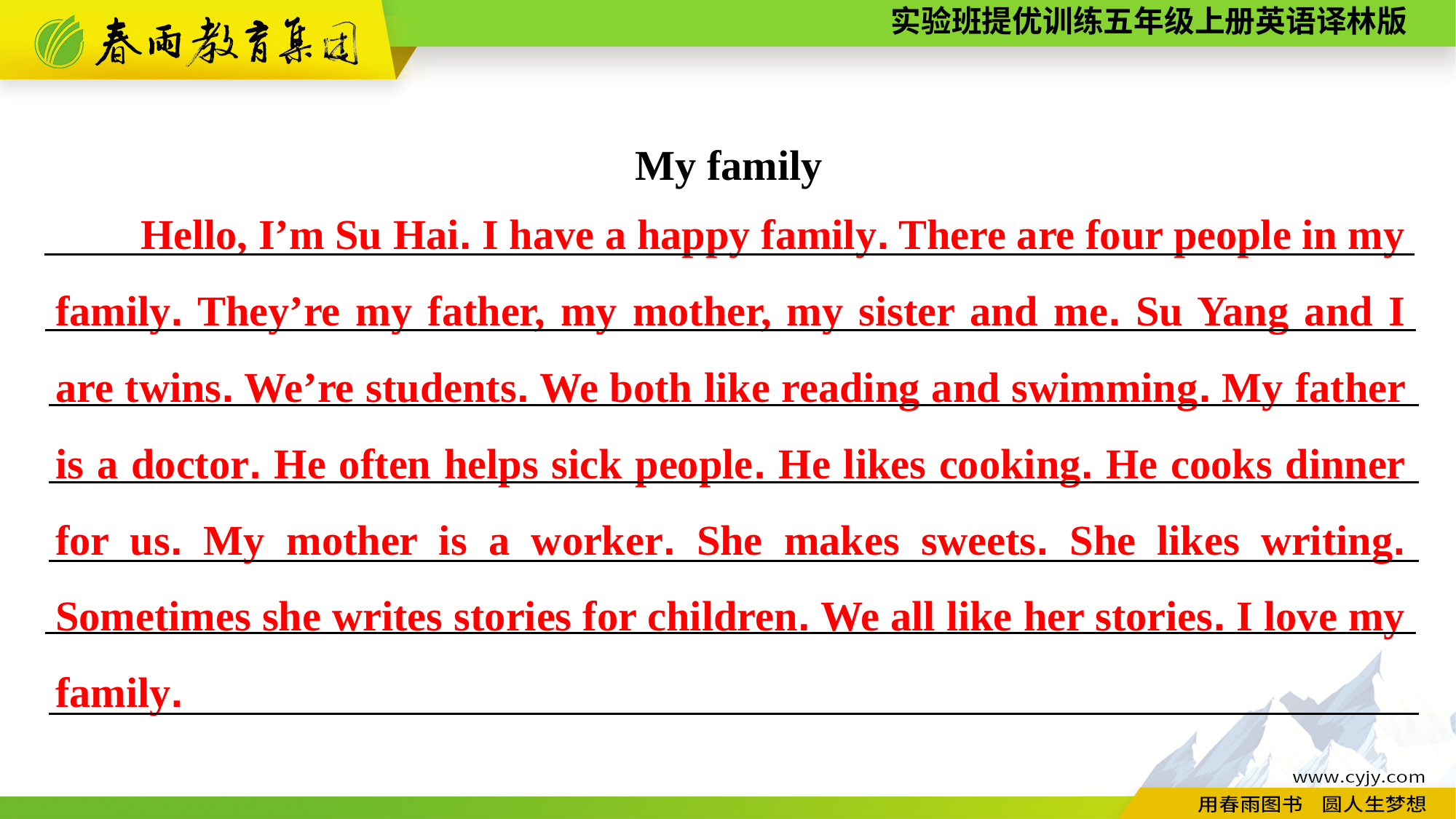

My family
Hello, I’m Su Hai. I have a happy family. There are four people in my family. They’re my father, my mother, my sister and me. Su Yang and I are twins. We’re students. We both like reading and swimming. My father is a doctor. He often helps sick people. He likes cooking. He cooks dinner for us. My mother is a worker. She makes sweets. She likes writing. Sometimes she writes stories for children. We all like her stories. I love my family.